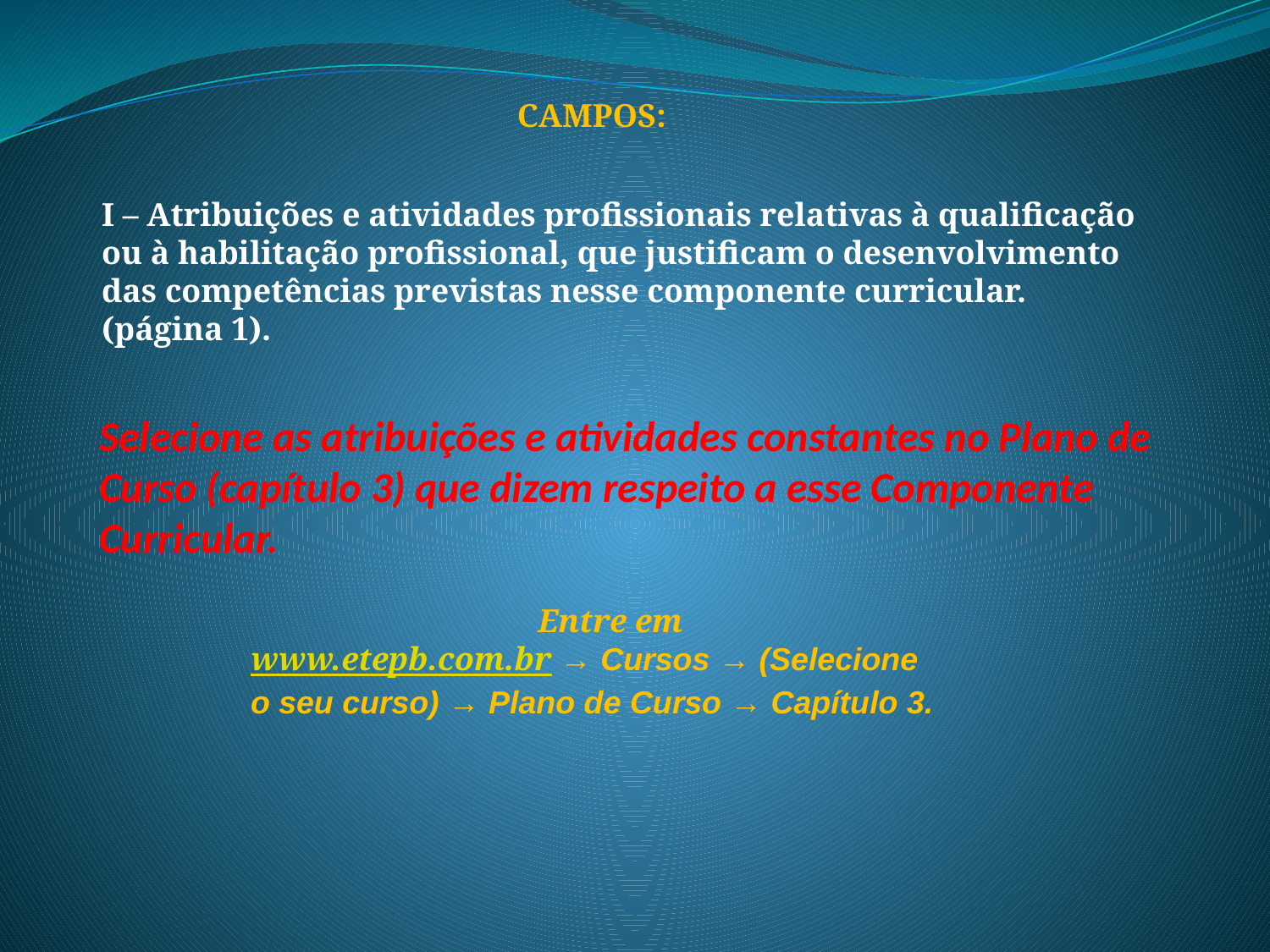

CAMPOS:
I – Atribuições e atividades profissionais relativas à qualificação ou à habilitação profissional, que justificam o desenvolvimento das competências previstas nesse componente curricular. (página 1).

# Selecione as atribuições e atividades constantes no Plano de Curso (capítulo 3) que dizem respeito a esse Componente Curricular.
Entre em
www.etepb.com.br → Cursos → (Selecione
o seu curso) → Plano de Curso → Capítulo 3.